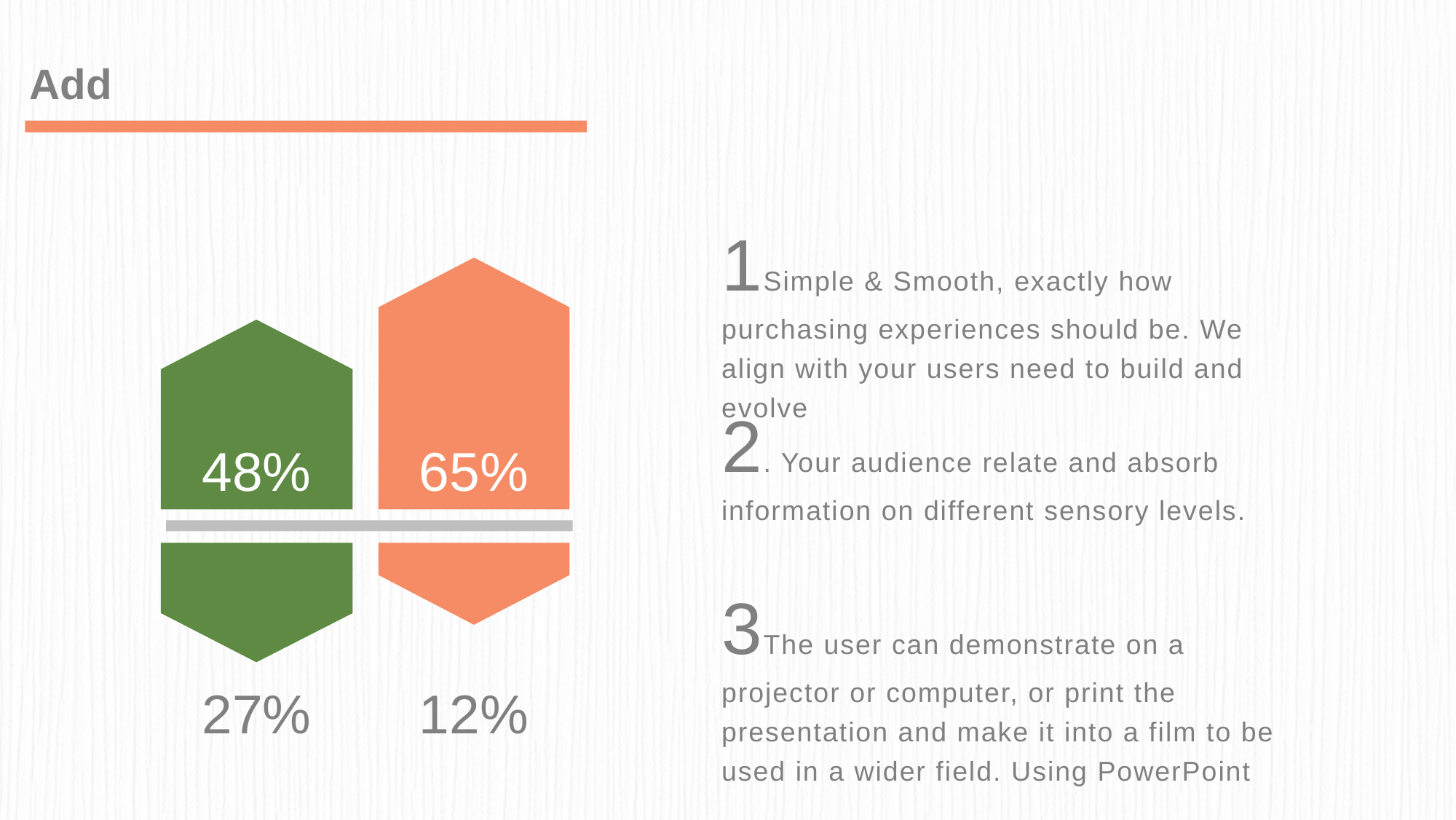

Add

1Simple & Smooth, exactly how purchasing experiences should be. We align with your users need to build and evolve

2. Your audience relate and absorb information on different sensory levels.
48%
65%

3The user can demonstrate on a projector or computer, or print the presentation and make it into a film to be used in a wider field. Using PowerPoint
27%
12%